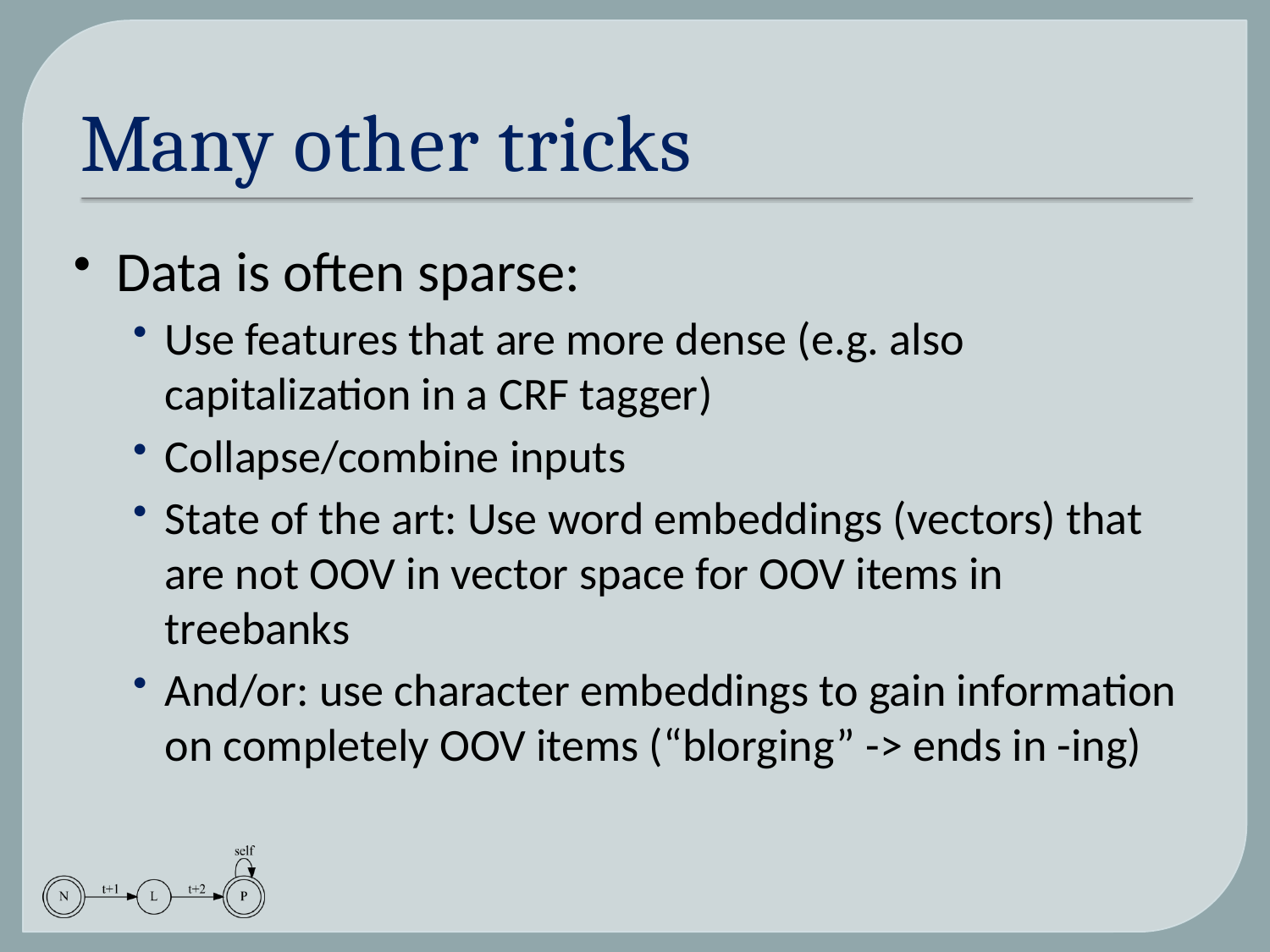

# Many other tricks
Data is often sparse:
Use features that are more dense (e.g. also capitalization in a CRF tagger)
Collapse/combine inputs
State of the art: Use word embeddings (vectors) that are not OOV in vector space for OOV items in treebanks
And/or: use character embeddings to gain information on completely OOV items (“blorging” -> ends in -ing)